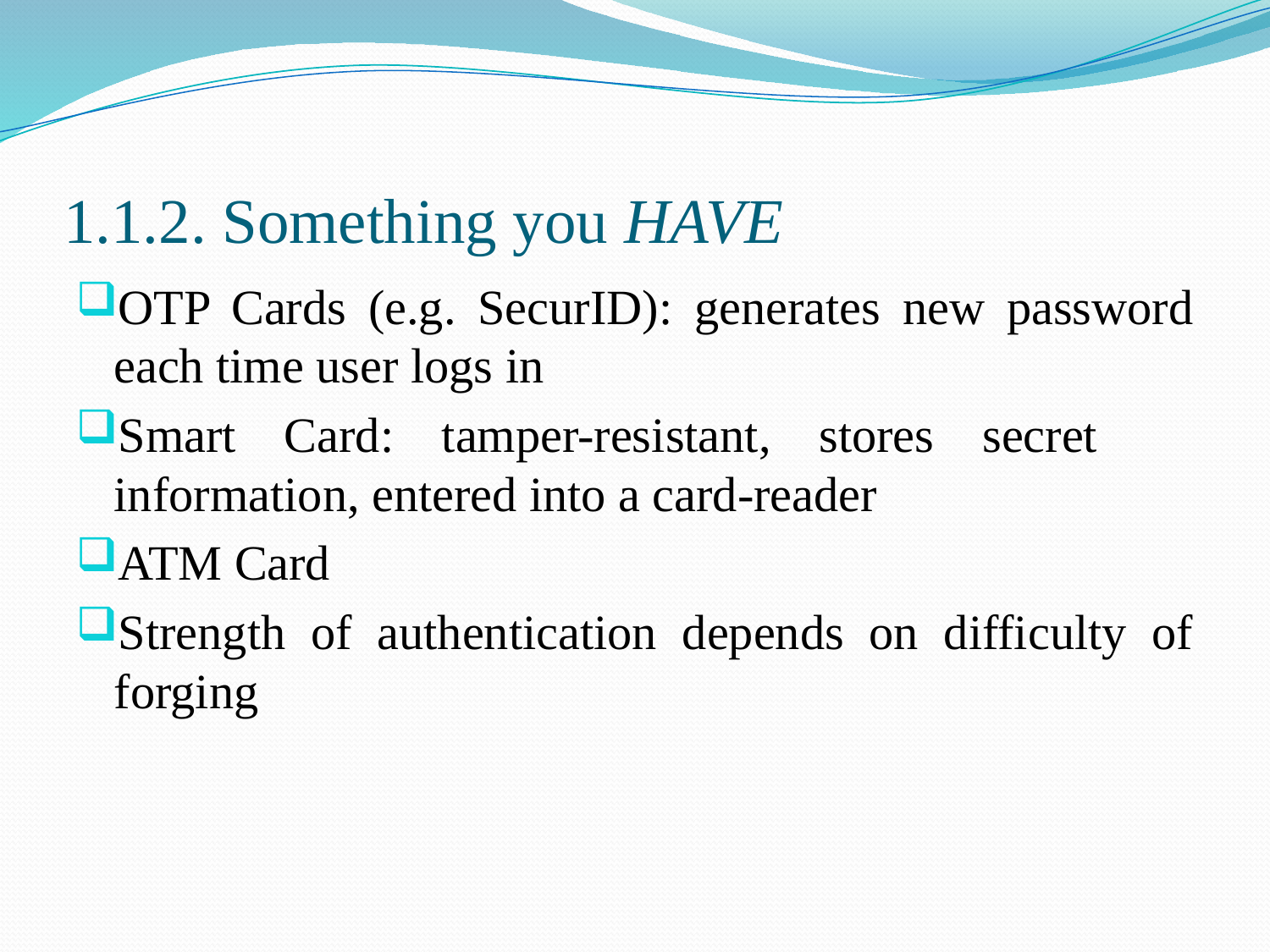

# 1.1.2. Something you HAVE
OTP Cards (e.g. SecurID): generates new password each time user logs in
Smart Card: tamper-resistant, stores secret   information, entered into a card-reader
ATM Card
Strength of authentication depends on difficulty of forging